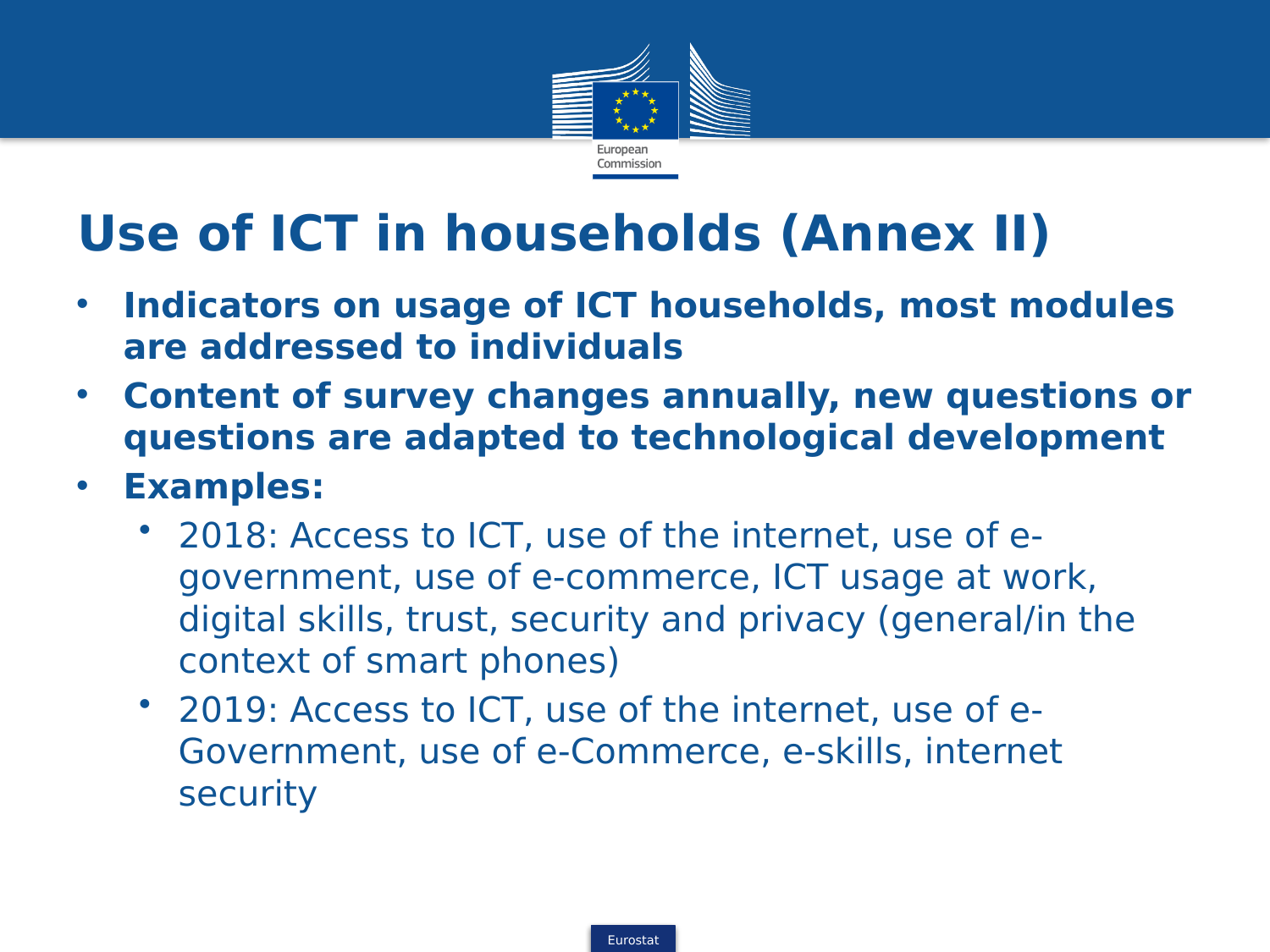

# Use of ICT in households (Annex II)
Indicators on usage of ICT households, most modules are addressed to individuals
Content of survey changes annually, new questions or questions are adapted to technological development
Examples:
2018: Access to ICT, use of the internet, use of e-government, use of e-commerce, ICT usage at work, digital skills, trust, security and privacy (general/in the context of smart phones)
2019: Access to ICT, use of the internet, use of e-Government, use of e-Commerce, e-skills, internet security